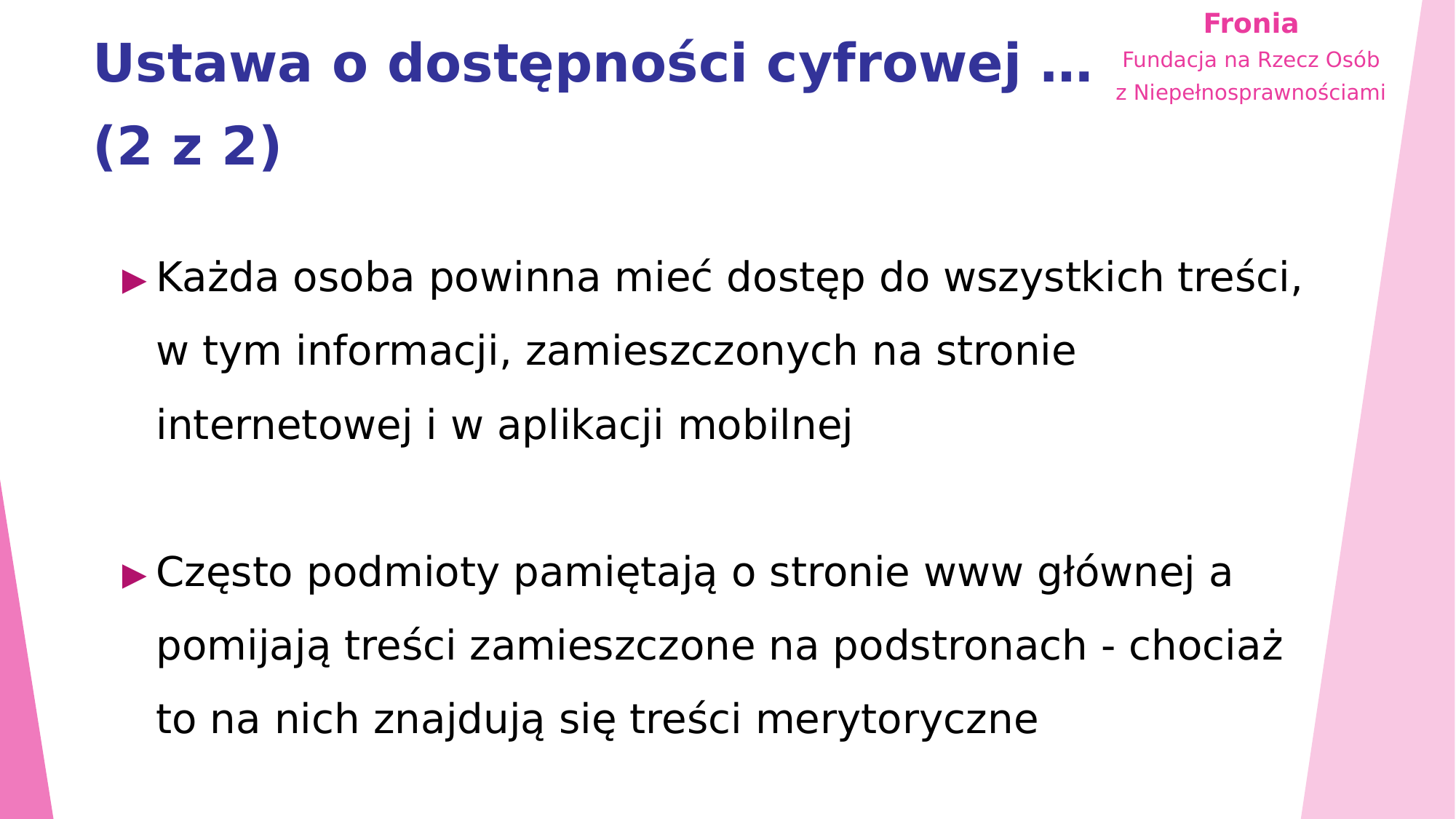

# Ustawa o dostępności cyfrowej … (2 z 2)

Każda osoba powinna mieć dostęp do wszystkich treści, w tym informacji, zamieszczonych na stronie internetowej i w aplikacji mobilnej

Często podmioty pamiętają o stronie www głównej a pomijają treści zamieszczone na podstronach - chociaż to na nich znajdują się treści merytoryczne